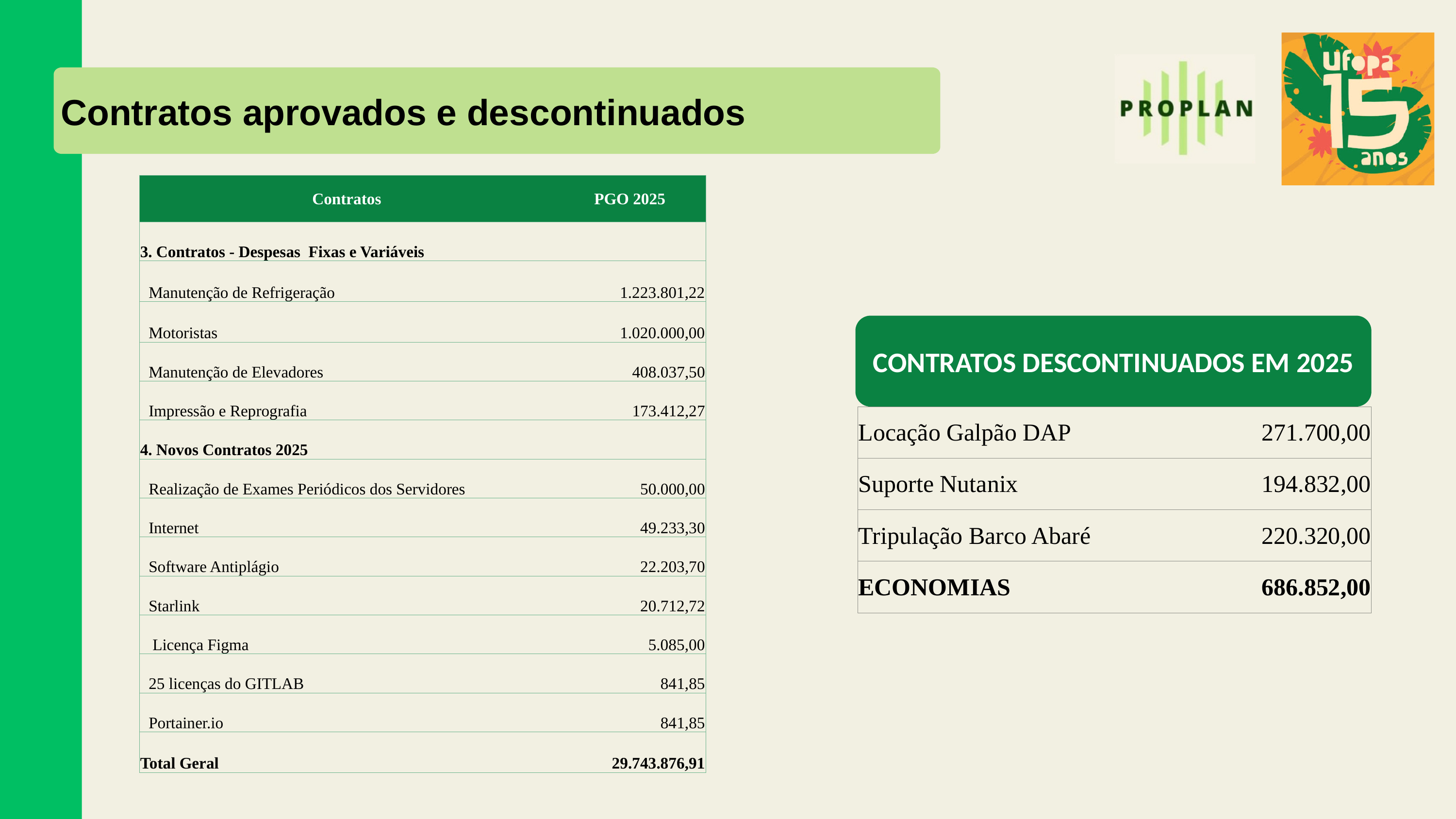

Contratos aprovados e descontinuados

| Contratos | PGO 2025 |
| --- | --- |
| 3. Contratos - Despesas Fixas e Variáveis |  |
| Manutenção de Refrigeração | 1.223.801,22 |
| Motoristas | 1.020.000,00 |
| Manutenção de Elevadores | 408.037,50 |
| Impressão e Reprografia | 173.412,27 |
| 4. Novos Contratos 2025 |  |
| Realização de Exames Periódicos dos Servidores | 50.000,00 |
| Internet | 49.233,30 |
| Software Antiplágio | 22.203,70 |
| Starlink | 20.712,72 |
| Licença Figma | 5.085,00 |
| 25 licenças do GITLAB | 841,85 |
| Portainer.io | 841,85 |
| Total Geral | 29.743.876,91 |
CONTRATOS DESCONTINUADOS EM 2025
| Locação Galpão DAP | 271.700,00 |
| --- | --- |
| Suporte Nutanix | 194.832,00 |
| Tripulação Barco Abaré | 220.320,00 |
| ECONOMIAS | 686.852,00 |